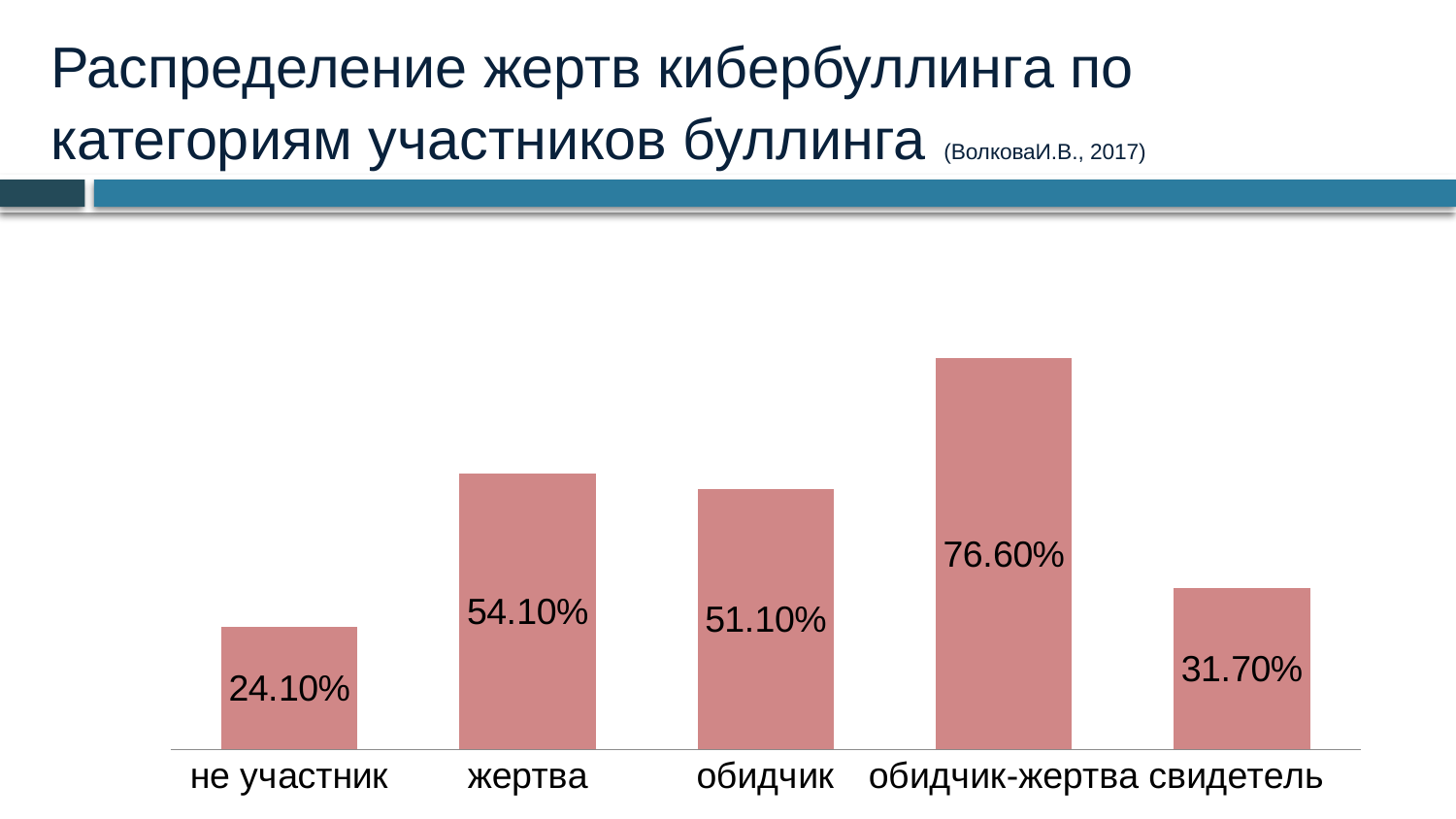

# Распределение жертв кибербуллинга по категориям участников буллинга (ВолковаИ.В., 2017)

### Chart

| Category | Да | Нет |
|---|---|---|
| не участник | 0.241 | 0.759 |
| жертва | 0.541 | 0.459 |
| обидчик | 0.511 | 0.489 |
| обидчик-жертва | 0.766 | 0.234 |
| свидетель  | 0.317 | 0.683 |